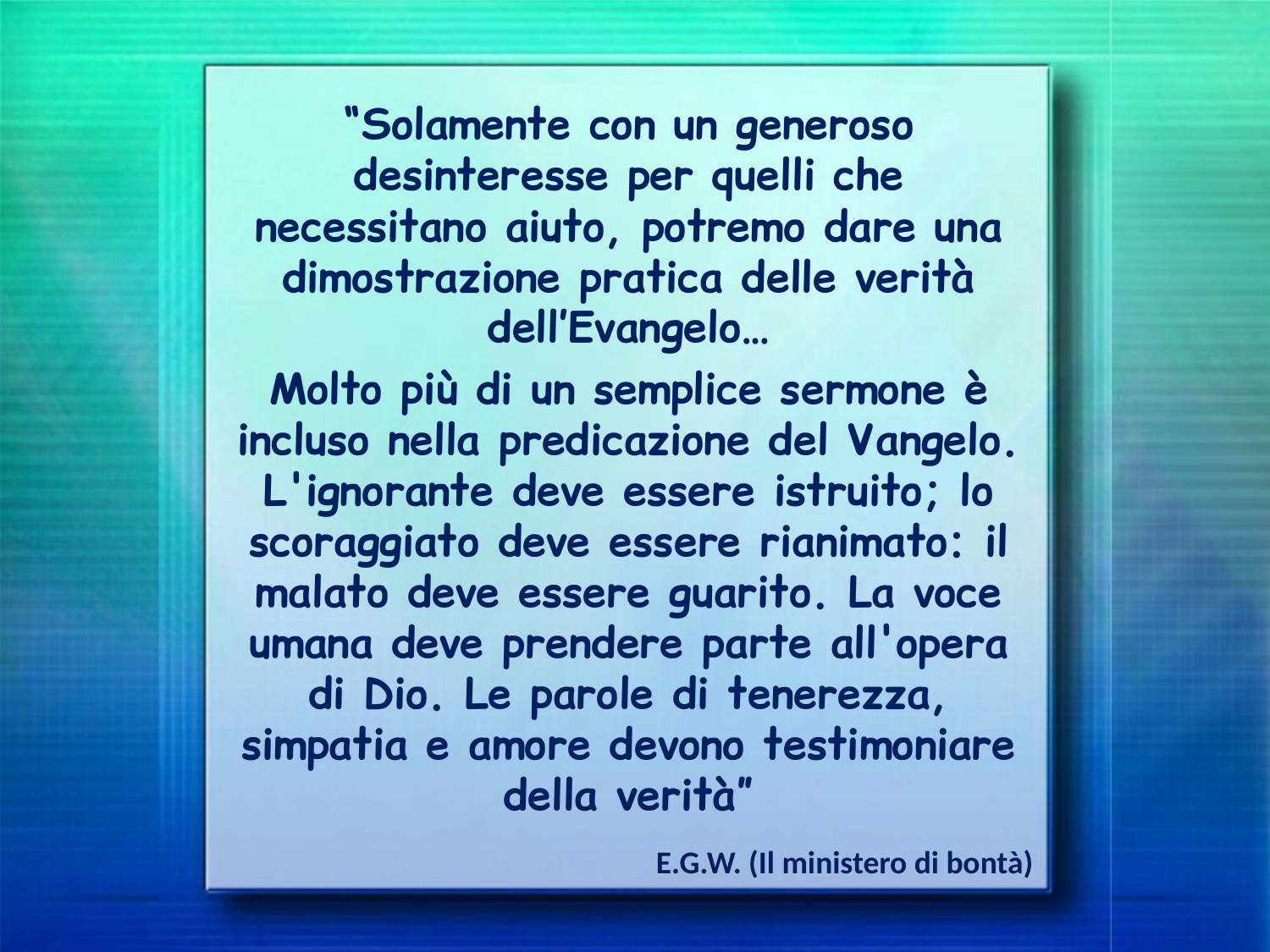

“Solamente con un generoso desinteresse per quelli che necessitano aiuto, potremo dare una dimostrazione pratica delle verità dell’Evangelo…
Molto più di un semplice sermone è incluso nella predicazione del Vangelo. L'ignorante deve essere istruito; lo scoraggiato deve essere rianimato: il malato deve essere guarito. La voce umana deve prendere parte all'opera di Dio. Le parole di tenerezza, simpatia e amore devono testimoniare della verità”
E.G.W. (Il ministero di bontà)